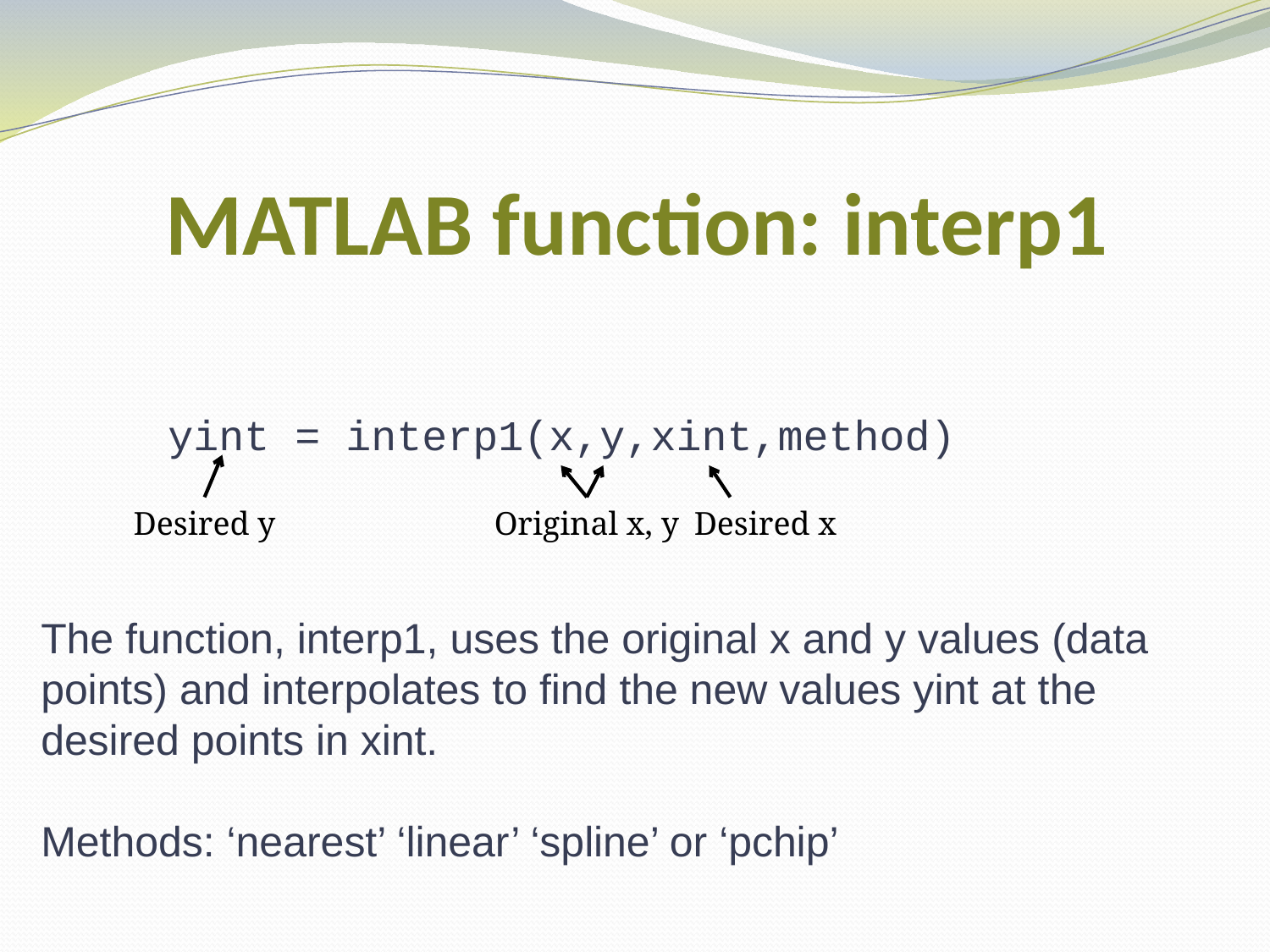

# MATLAB function: interp1
	yint = interp1(x,y,xint,method)

The function, interp1, uses the original x and y values (data points) and interpolates to find the new values yint at the desired points in xint.

Methods: ‘nearest’ ‘linear’ ‘spline’ or ‘pchip’

Desired y
Original x, y
Desired x